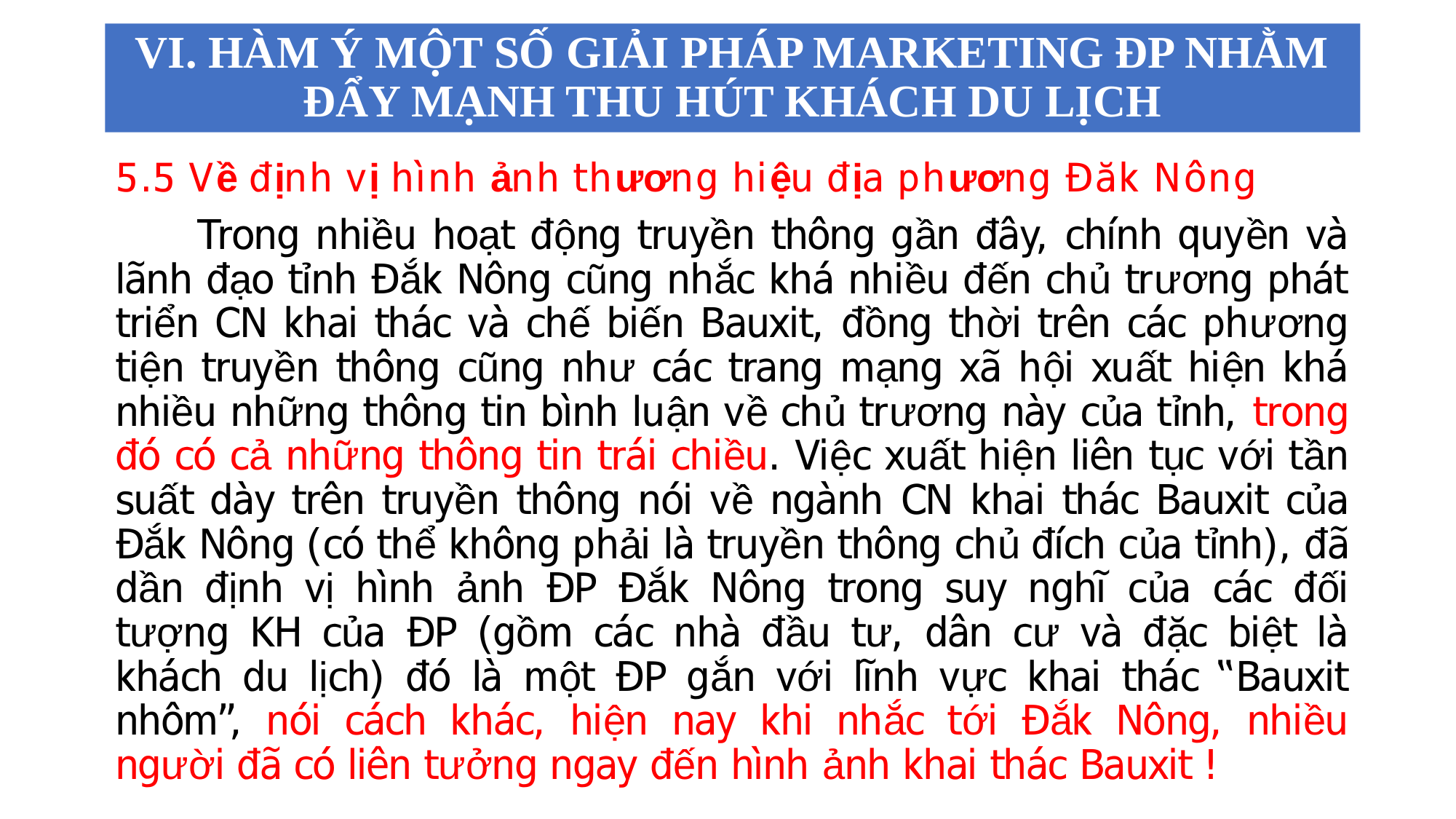

# VI. HÀM Ý MỘT SỐ GIẢI PHÁP MARKETING ĐP NHẰM ĐẨY MẠNH THU HÚT KHÁCH DU LỊCH
5.5 Về định vị hình ảnh thương hiệu địa phương Đăk Nông
     Trong nhiều hoạt động truyền thông gần đây, chính quyền và lãnh đạo tỉnh Đắk Nông cũng nhắc khá nhiều đến chủ trương phát triển CN khai thác và chế biến Bauxit, đồng thời trên các phương tiện truyền thông cũng như các trang mạng xã hội xuất hiện khá nhiều những thông tin bình luận về chủ trương này của tỉnh, trong đó có cả những thông tin trái chiều. Việc xuất hiện liên tục với tần suất dày trên truyền thông nói về ngành CN khai thác Bauxit của Đắk Nông (có thể không phải là truyền thông chủ đích của tỉnh), đã dần định vị hình ảnh ĐP Đắk Nông trong suy nghĩ của các đối tượng KH của ĐP (gồm các nhà đầu tư, dân cư và đặc biệt là khách du lịch) đó là một ĐP gắn với lĩnh vực khai thác “Bauxit nhôm”, nói cách khác, hiện nay khi nhắc tới Đắk Nông, nhiều người đã có liên tưởng ngay đến hình ảnh khai thác Bauxit !